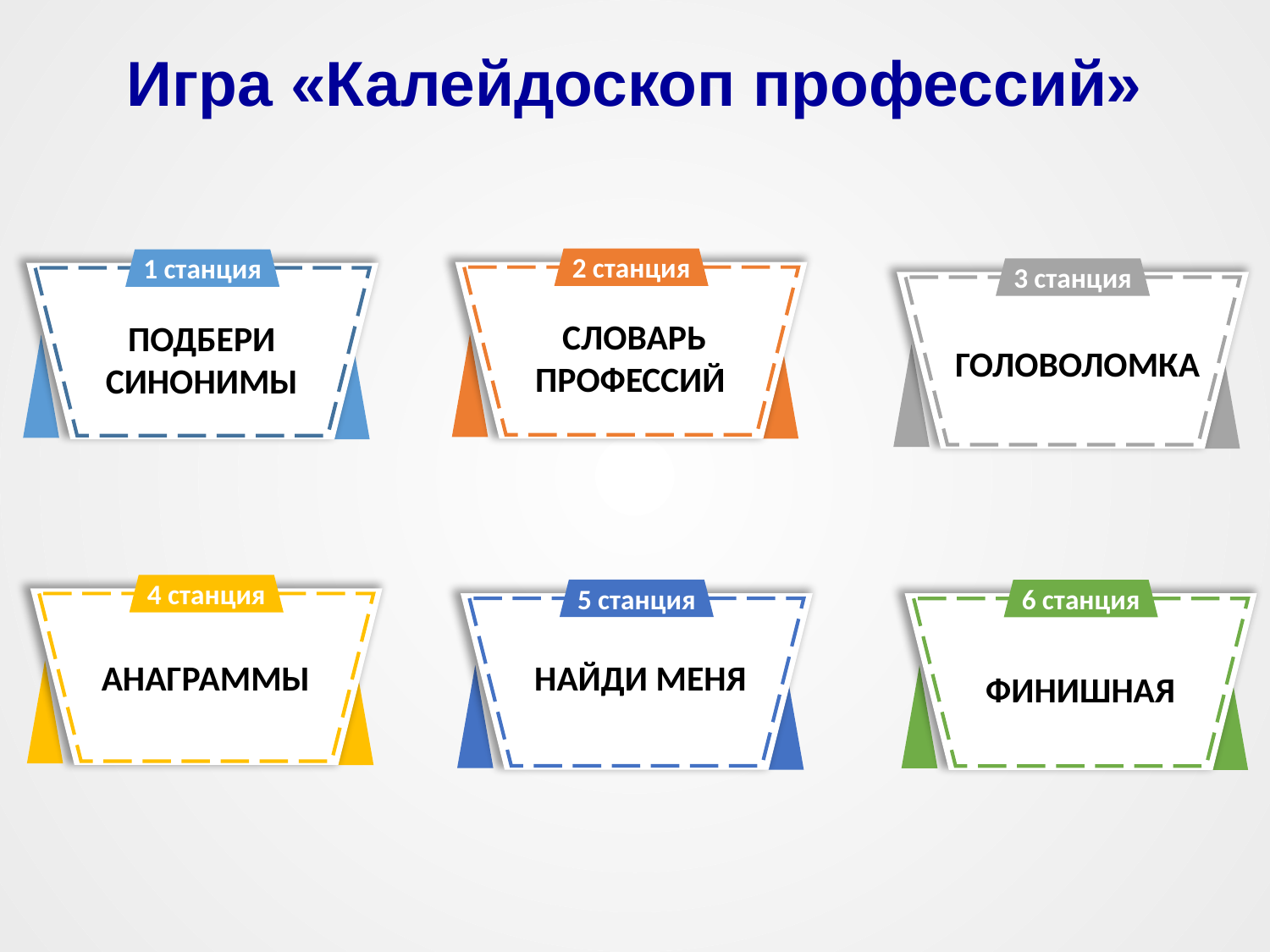

Игра «Калейдоскоп профессий»
2 станция

СЛОВАРЬ ПРОФЕССИЙ

1 станция

ПОДБЕРИ СИНОНИМЫ

3 станция

ГОЛОВОЛОМКА

4 станция

АНАГРАММЫ

5 станция

НАЙДИ МЕНЯ

6 станция

ФИНИШНАЯ